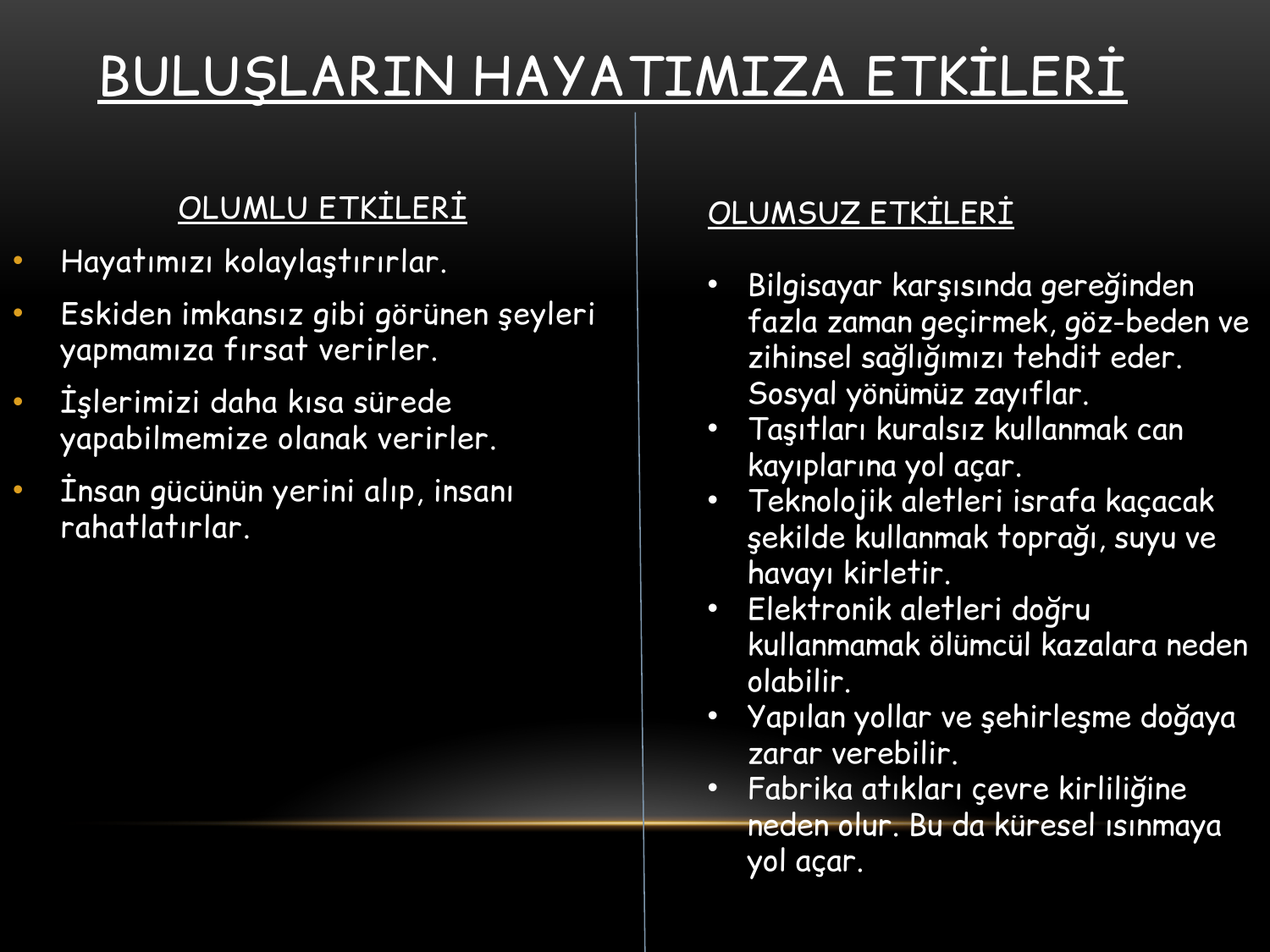

# Buluşların hayatımıza etkilerİ
OLUMLU ETKİLERİ
Hayatımızı kolaylaştırırlar.
Eskiden imkansız gibi görünen şeyleri yapmamıza fırsat verirler.
İşlerimizi daha kısa sürede yapabilmemize olanak verirler.
İnsan gücünün yerini alıp, insanı rahatlatırlar.
OLUMSUZ ETKİLERİ

Bilgisayar karşısında gereğinden fazla zaman geçirmek, göz-beden ve zihinsel sağlığımızı tehdit eder. Sosyal yönümüz zayıflar.
Taşıtları kuralsız kullanmak can kayıplarına yol açar.
Teknolojik aletleri israfa kaçacak şekilde kullanmak toprağı, suyu ve havayı kirletir.
Elektronik aletleri doğru kullanmamak ölümcül kazalara neden olabilir.
Yapılan yollar ve şehirleşme doğaya zarar verebilir.
Fabrika atıkları çevre kirliliğine neden olur. Bu da küresel ısınmaya yol açar.